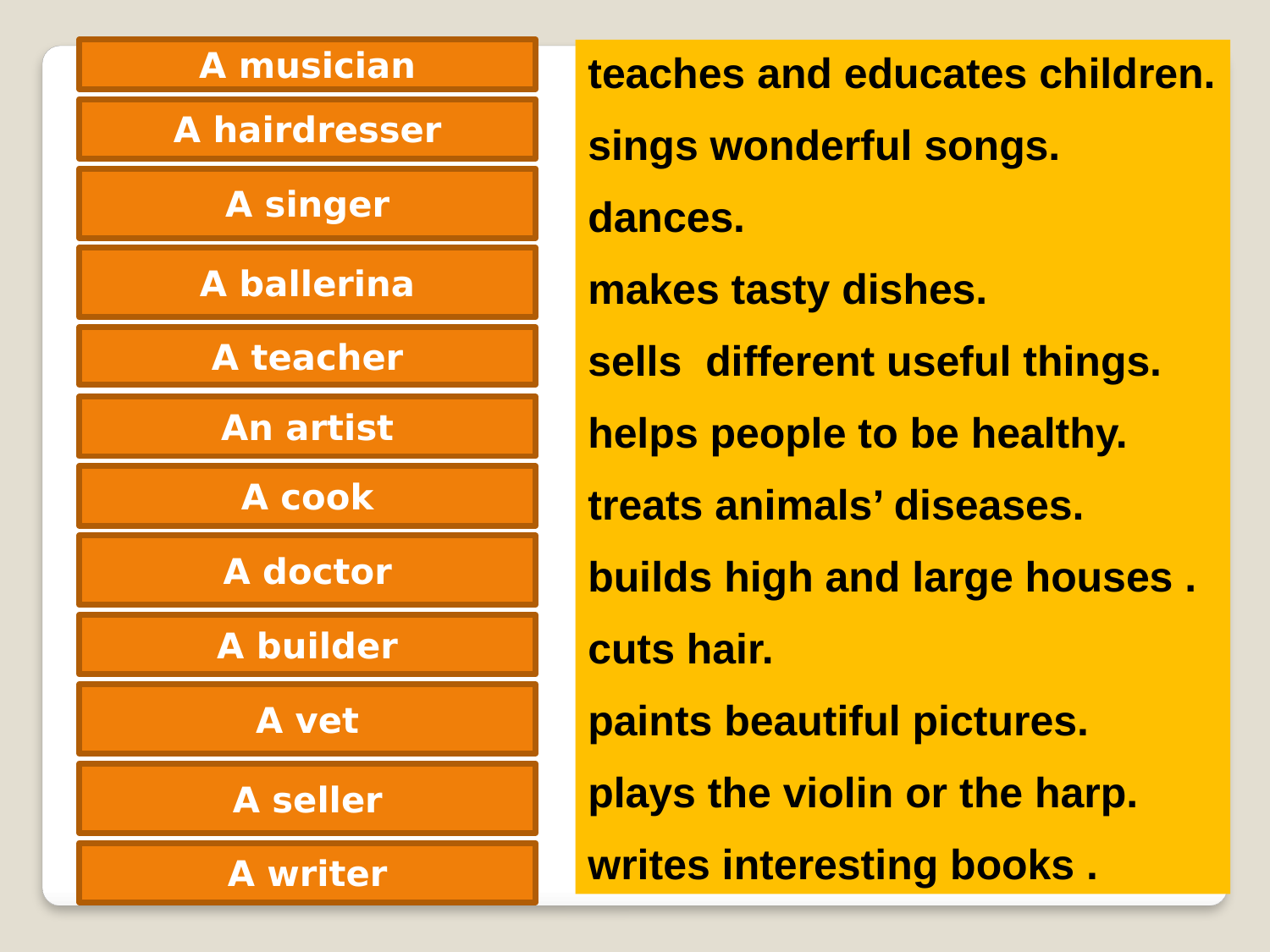

A musician
teaches and educates children.
sings wonderful songs.
dances.
makes tasty dishes.
sells  different useful things.
helps people to be healthy.
treats animals’ diseases.
builds high and large houses .
cuts hair.
paints beautiful pictures.
plays the violin or the harp.
writes interesting books .
A hairdresser
A singer
A ballerina
A teacher
An artist
A cook
A doctor
A builder
A vet
A seller
A writer